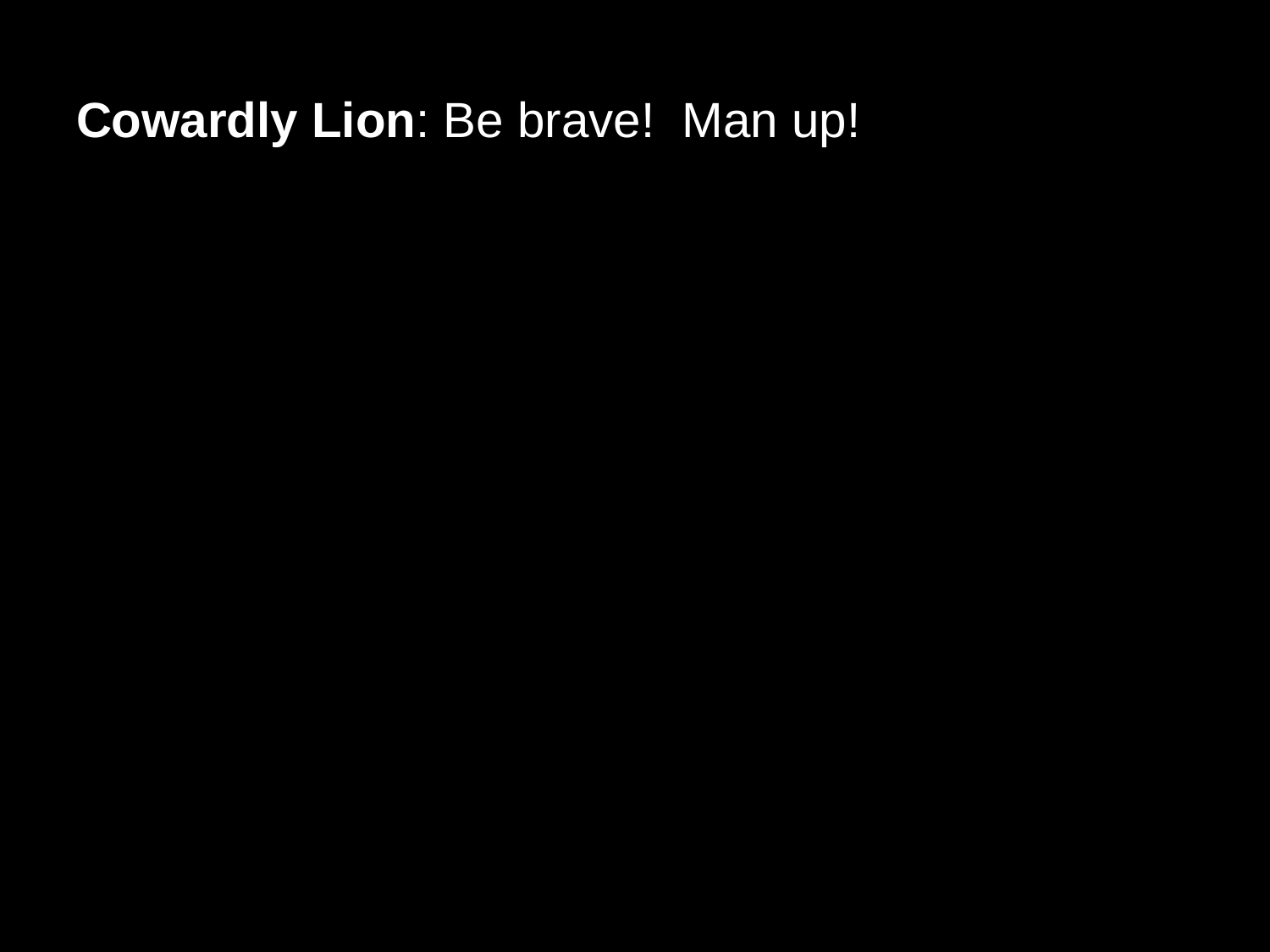

# Cowardly Lion: Be brave!  Man up!